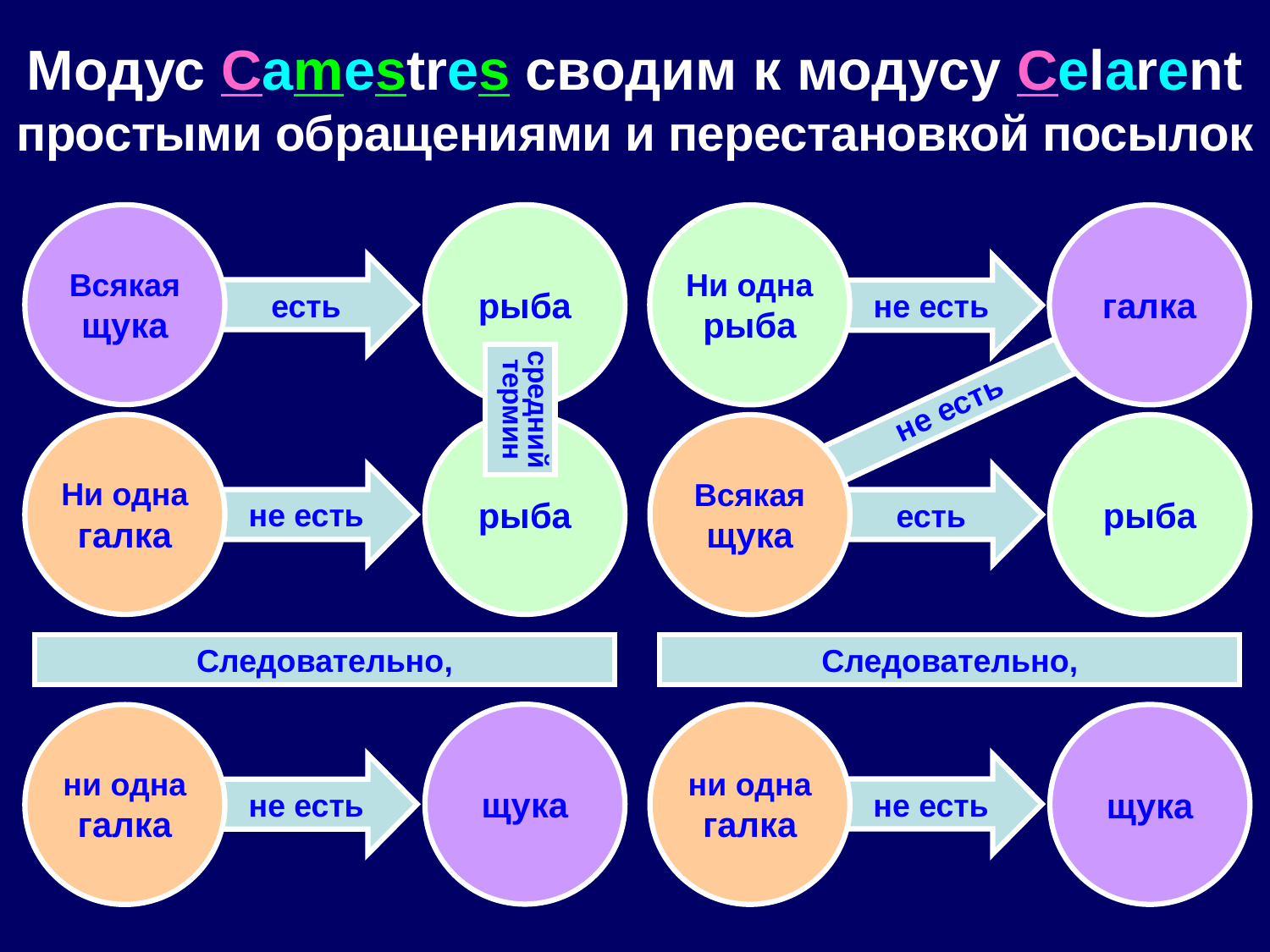

Модус Camestres сводим к модусу Celarent
простыми обращениями и перестановкой посылок
Всякая
щука
рыба
Ни одна
рыба
галка
есть
не есть
средний
термин
не есть
Ни одна
галка
рыба
Всякая
щука
рыба
не есть
есть
Следовательно,
Следовательно,
щука
ни одна
галка
щука
ни одна
галка
не есть
не есть